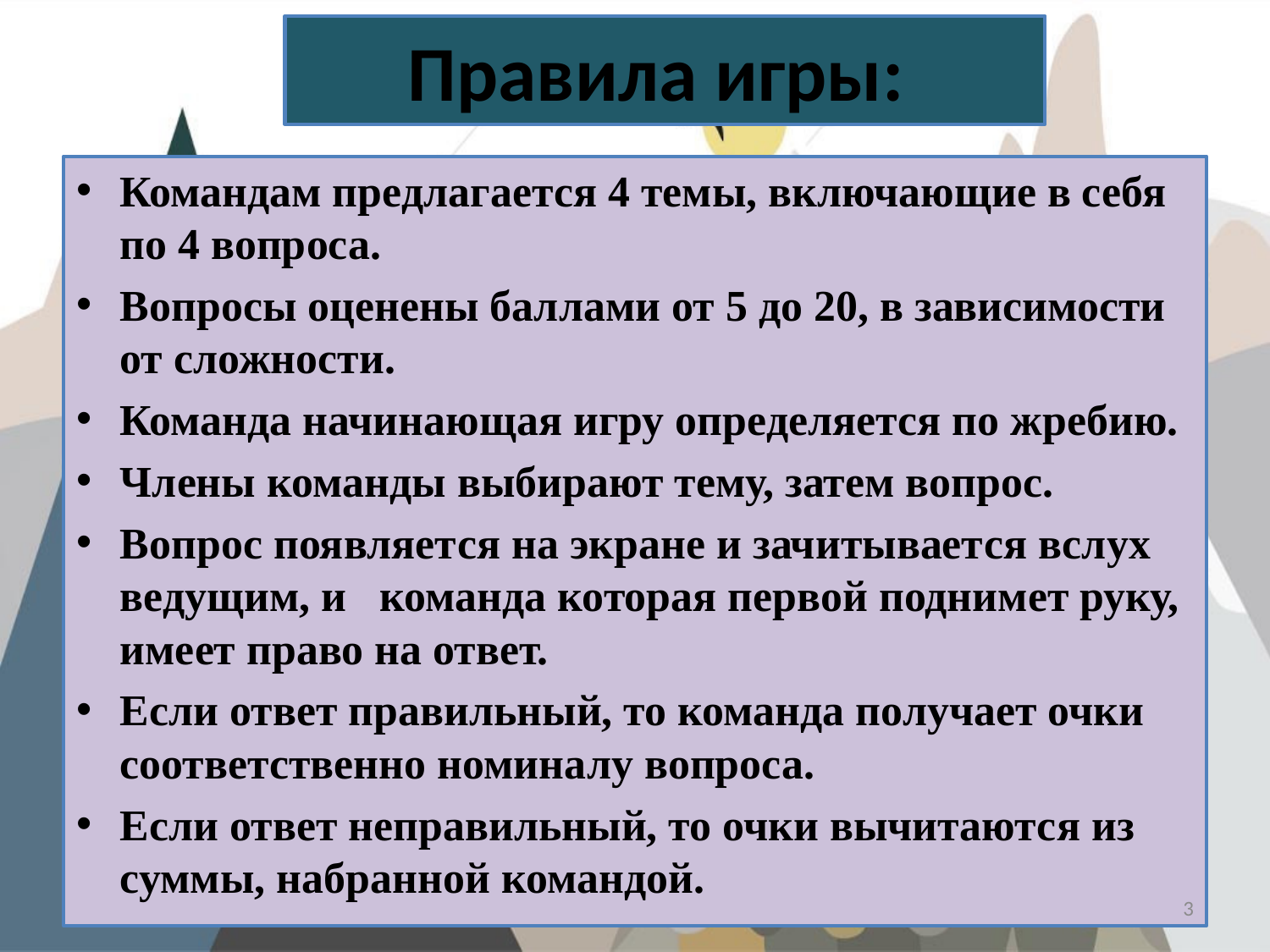

# Правила игры:
Командам предлагается 4 темы, включающие в себя по 4 вопроса.
Вопросы оценены баллами от 5 до 20, в зависимости от сложности.
Команда начинающая игру определяется по жребию.
Члены команды выбирают тему, затем вопрос.
Вопрос появляется на экране и зачитывается вслух ведущим, и   команда которая первой поднимет руку, имеет право на ответ.
Если ответ правильный, то команда получает очки соответственно номиналу вопроса.
Если ответ неправильный, то очки вычитаются из суммы, набранной командой.
3